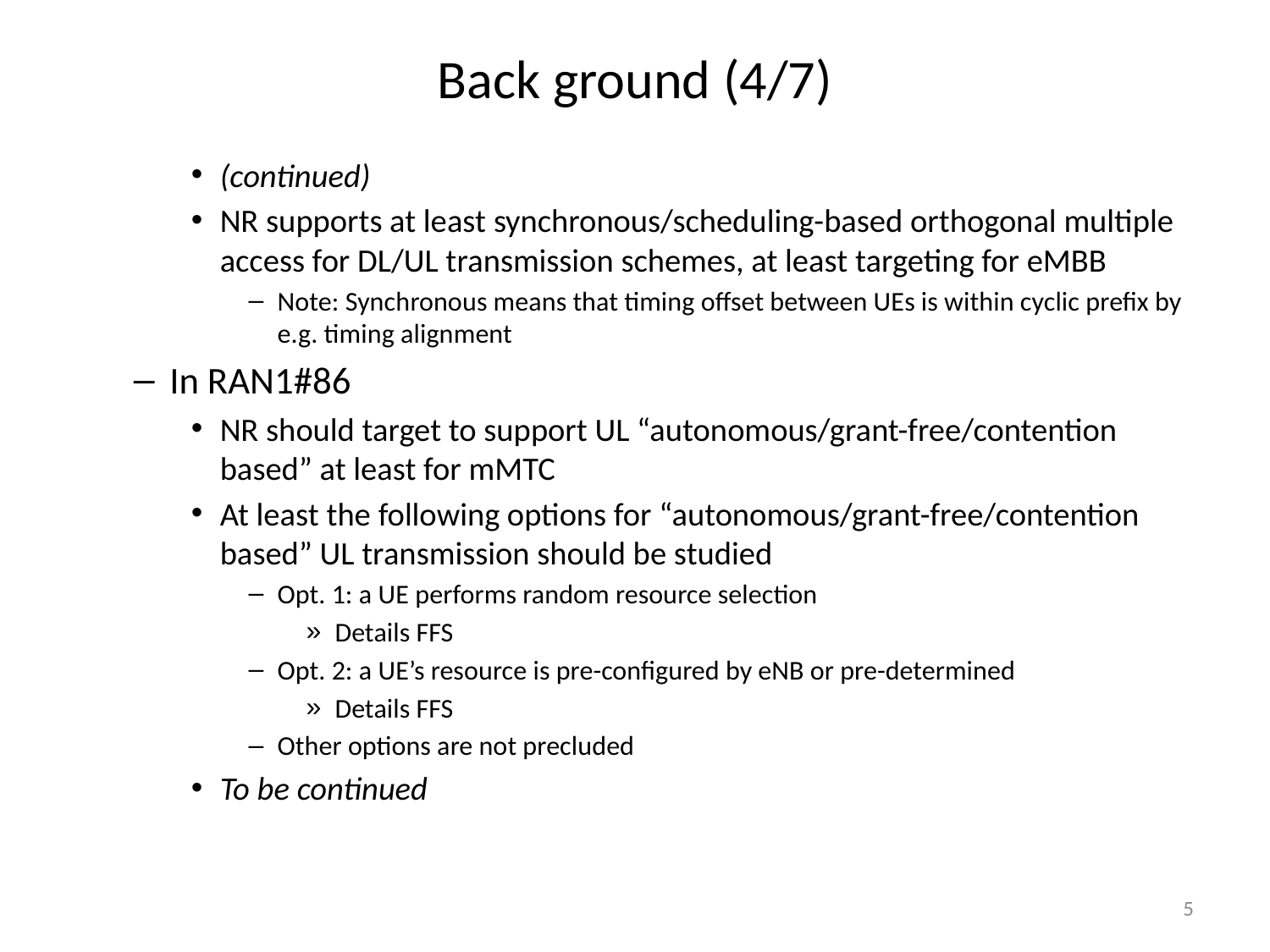

# Back ground (4/7)
(continued)
NR supports at least synchronous/scheduling-based orthogonal multiple access for DL/UL transmission schemes, at least targeting for eMBB
Note: Synchronous means that timing offset between UEs is within cyclic prefix by e.g. timing alignment
In RAN1#86
NR should target to support UL “autonomous/grant-free/contention based” at least for mMTC
At least the following options for “autonomous/grant-free/contention based” UL transmission should be studied
Opt. 1: a UE performs random resource selection
Details FFS
Opt. 2: a UE’s resource is pre-configured by eNB or pre-determined
Details FFS
Other options are not precluded
To be continued

5